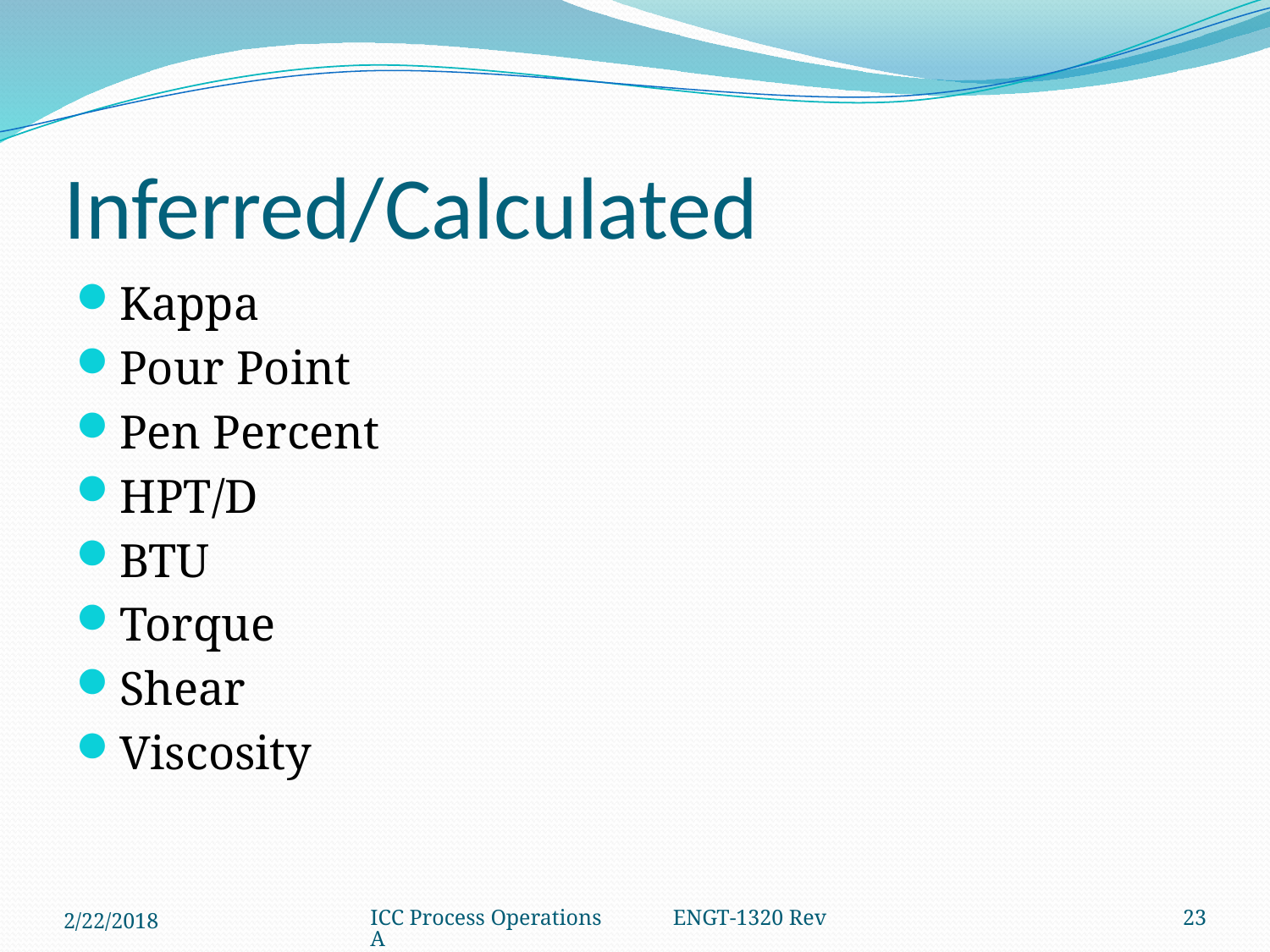

# Inferred/Calculated
Kappa
Pour Point
Pen Percent
HPT/D
BTU
Torque
Shear
Viscosity

2/22/2018
ICC Process Operations             ENGT-1320 Rev A
23